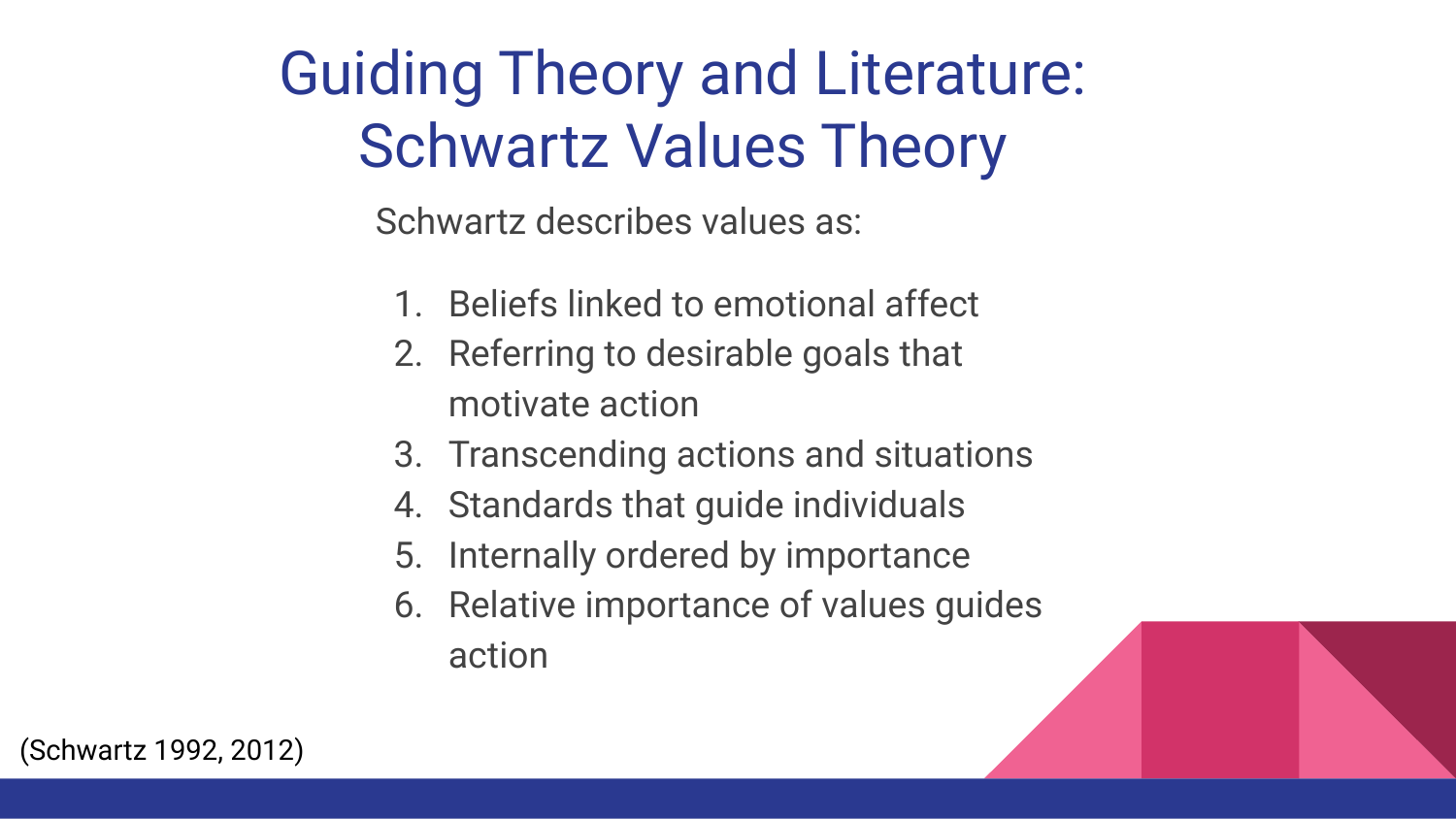

# Guiding Theory and Literature: Schwartz Values Theory
Schwartz describes values as:
Beliefs linked to emotional affect
Referring to desirable goals that motivate action
Transcending actions and situations
Standards that guide individuals
Internally ordered by importance
Relative importance of values guides action
(Schwartz 1992, 2012)